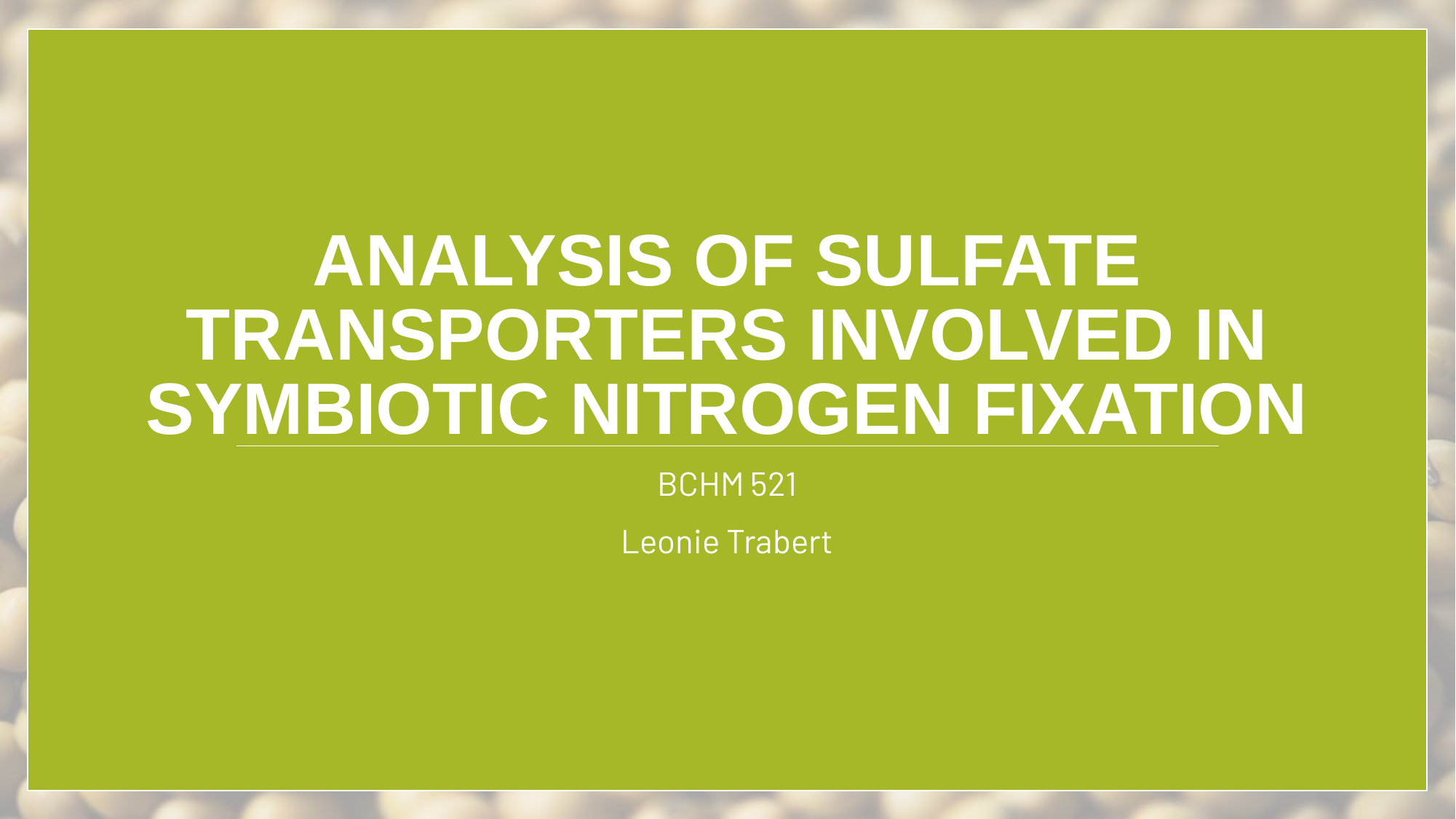

# Analysis of Sulfate Transporters involved in Symbiotic Nitrogen Fixation
BCHM 521
Leonie Trabert